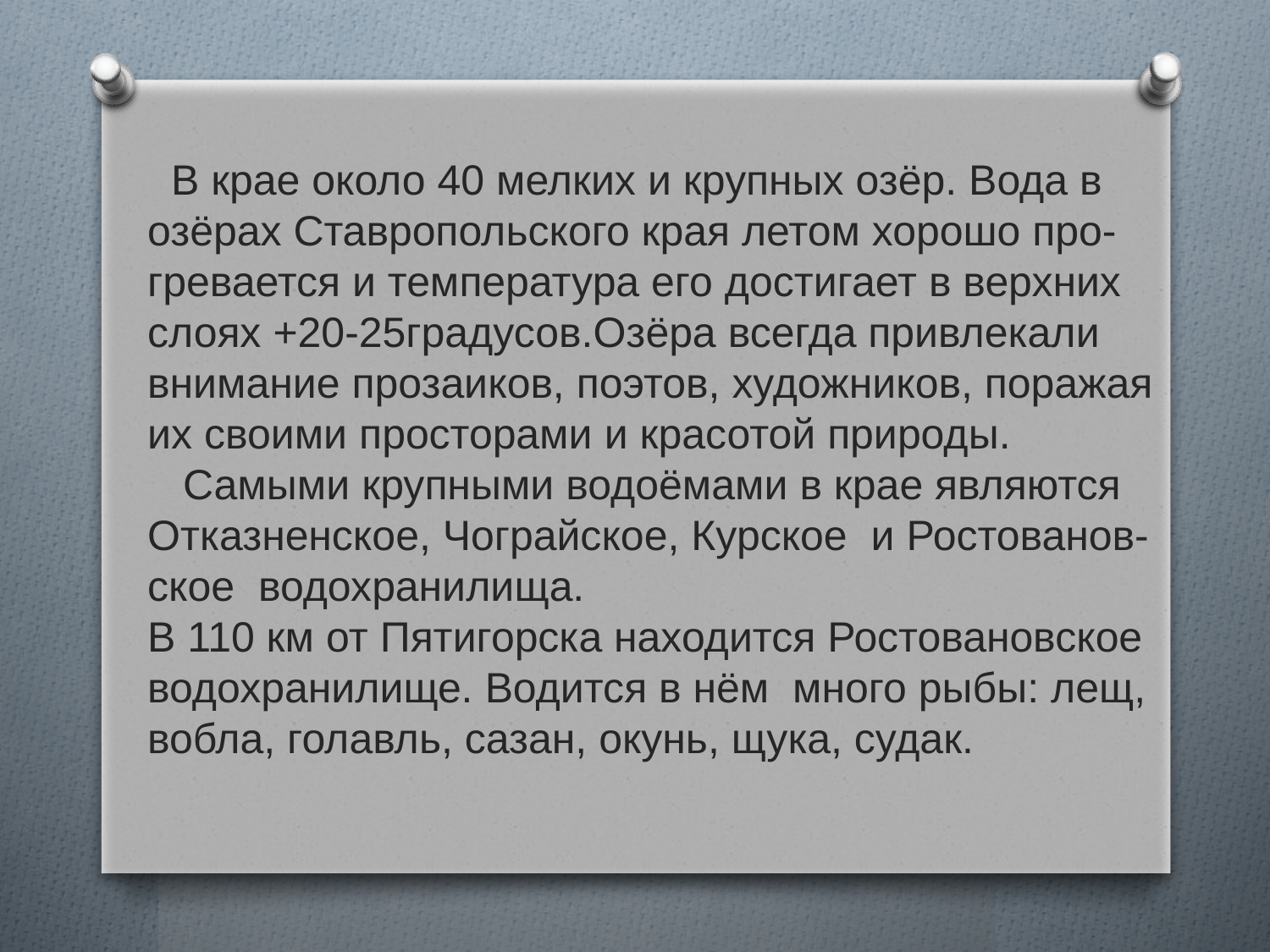

В крае около 40 мелких и крупных озёр. Вода в озёрах Ставропольского края летом хорошо про-гревается и температура его достигает в верхних слоях +20-25градусов.Озёра всегда привлекали внимание прозаиков, поэтов, художников, поражая их своими просторами и красотой природы.
   Самыми крупными водоёмами в крае являются Отказненское, Чограйское, Курское  и Ростованов-ское  водохранилища.
В 110 км от Пятигорска находится Ростовановское водохранилище. Водится в нём  много рыбы: лещ, вобла, голавль, сазан, окунь, щука, судак.